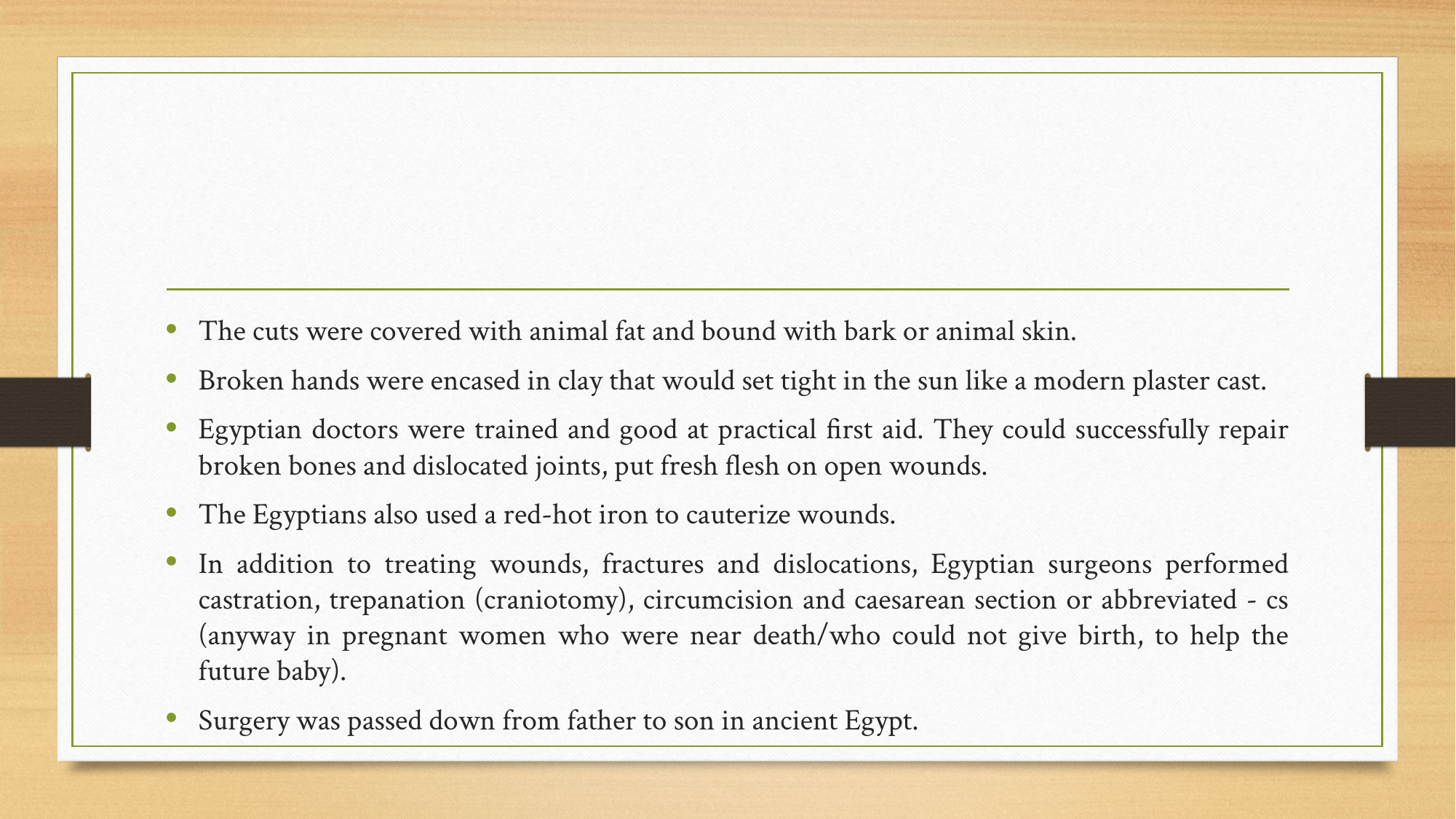

The cuts were covered with animal fat and bound with bark or animal skin.
Broken hands were encased in clay that would set tight in the sun like a modern plaster cast.
Egyptian doctors were trained and good at practical first aid. They could successfully repair broken bones and dislocated joints, put fresh flesh on open wounds.
The Egyptians also used a red-hot iron to cauterize wounds.
In addition to treating wounds, fractures and dislocations, Egyptian surgeons performed castration, trepanation (craniotomy), circumcision and caesarean section or abbreviated - cs (anyway in pregnant women who were near death/who could not give birth, to help the future baby).
Surgery was passed down from father to son in ancient Egypt.